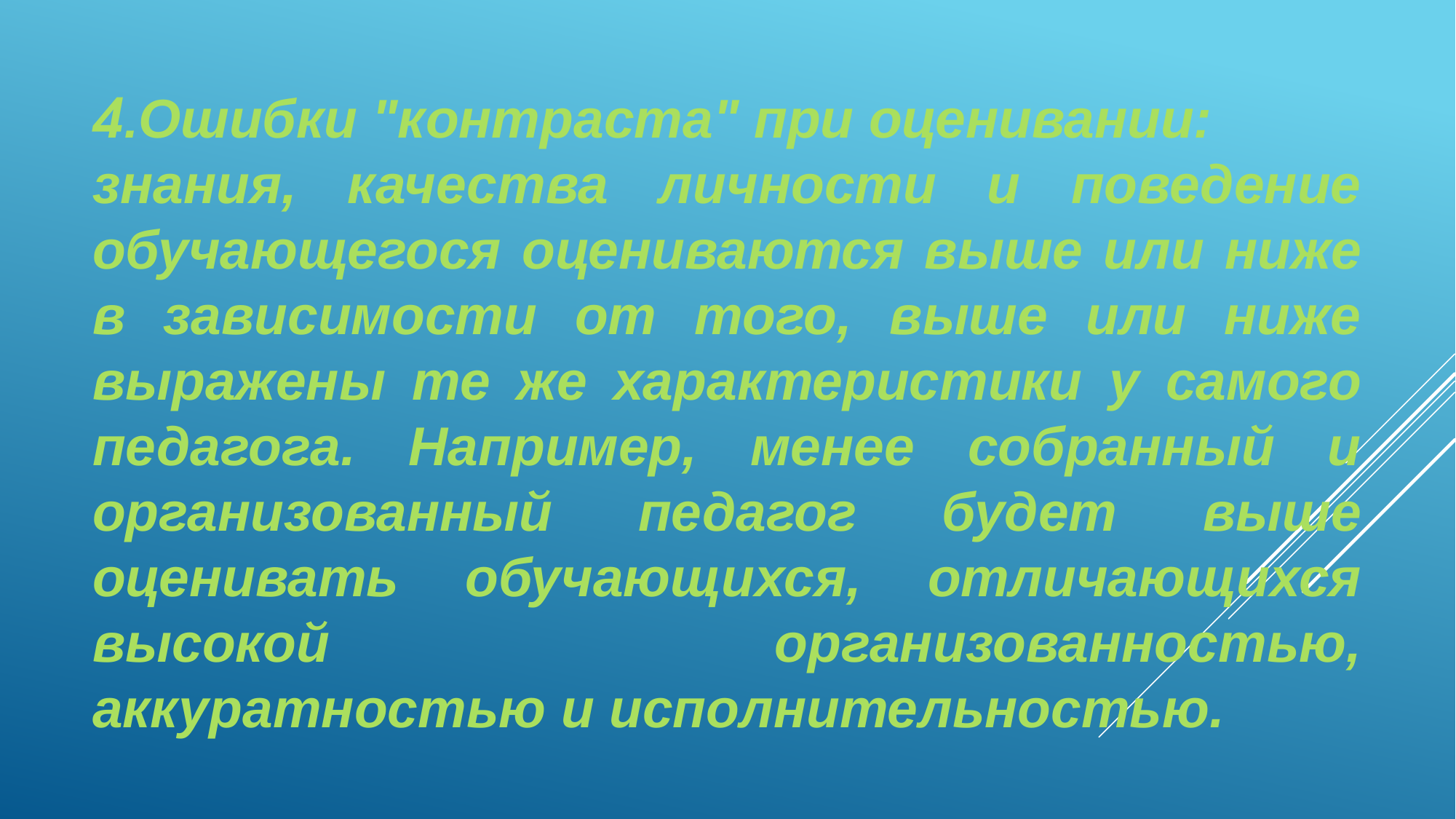

4.Ошибки "контраста" при оценивании: знания, качества личности и поведение обучающегося оцениваются выше или ниже в зависимости от того, выше или ниже выражены те же характеристики у самого педагога. Например, менее собранный и организованный педагог будет выше оценивать обучающихся, отличающихся высокой организованностью, аккуратностью и исполнительностью.
#